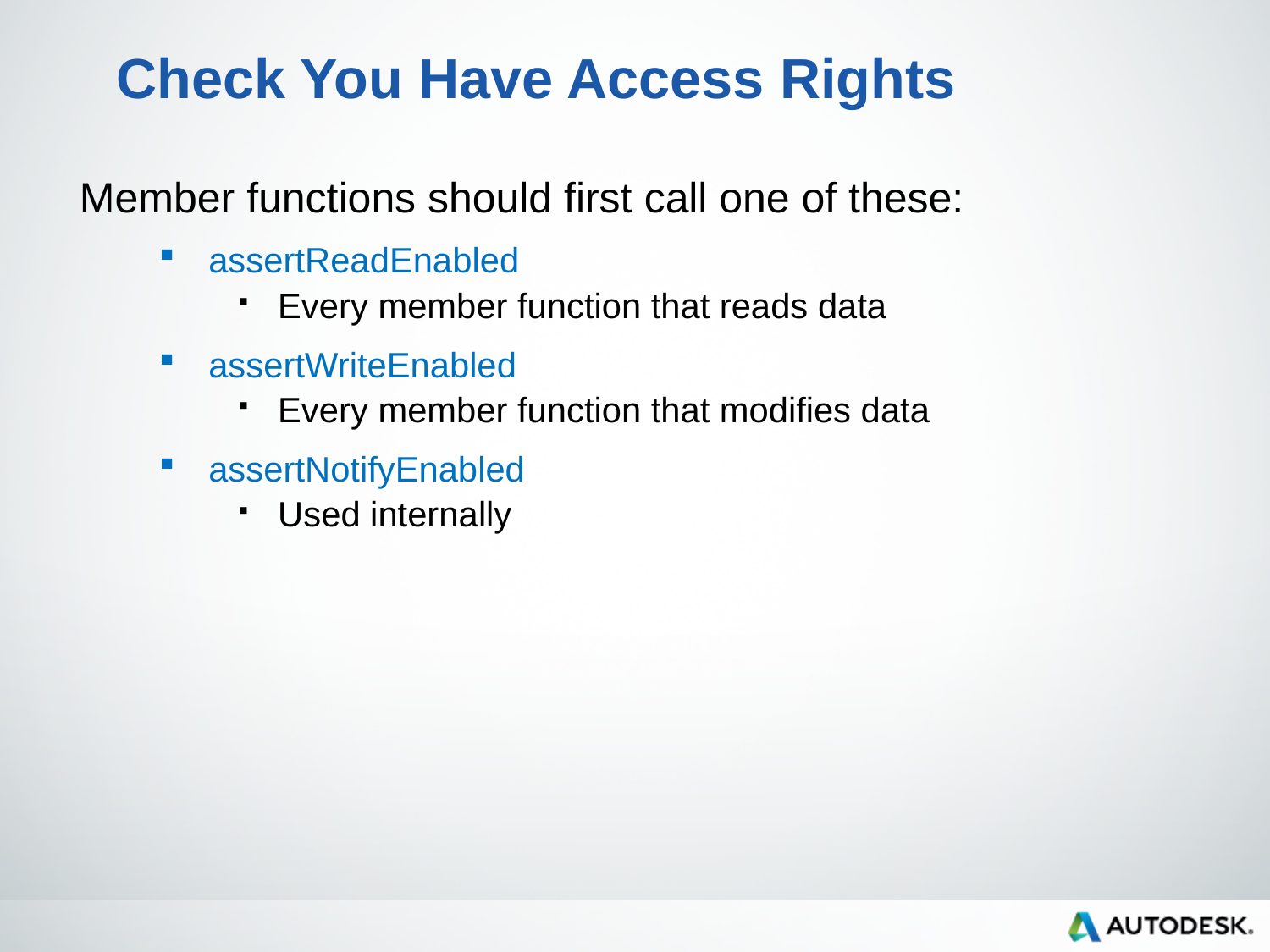

# Check You Have Access Rights
Member functions should first call one of these:
assertReadEnabled
Every member function that reads data
assertWriteEnabled
Every member function that modifies data
assertNotifyEnabled
Used internally